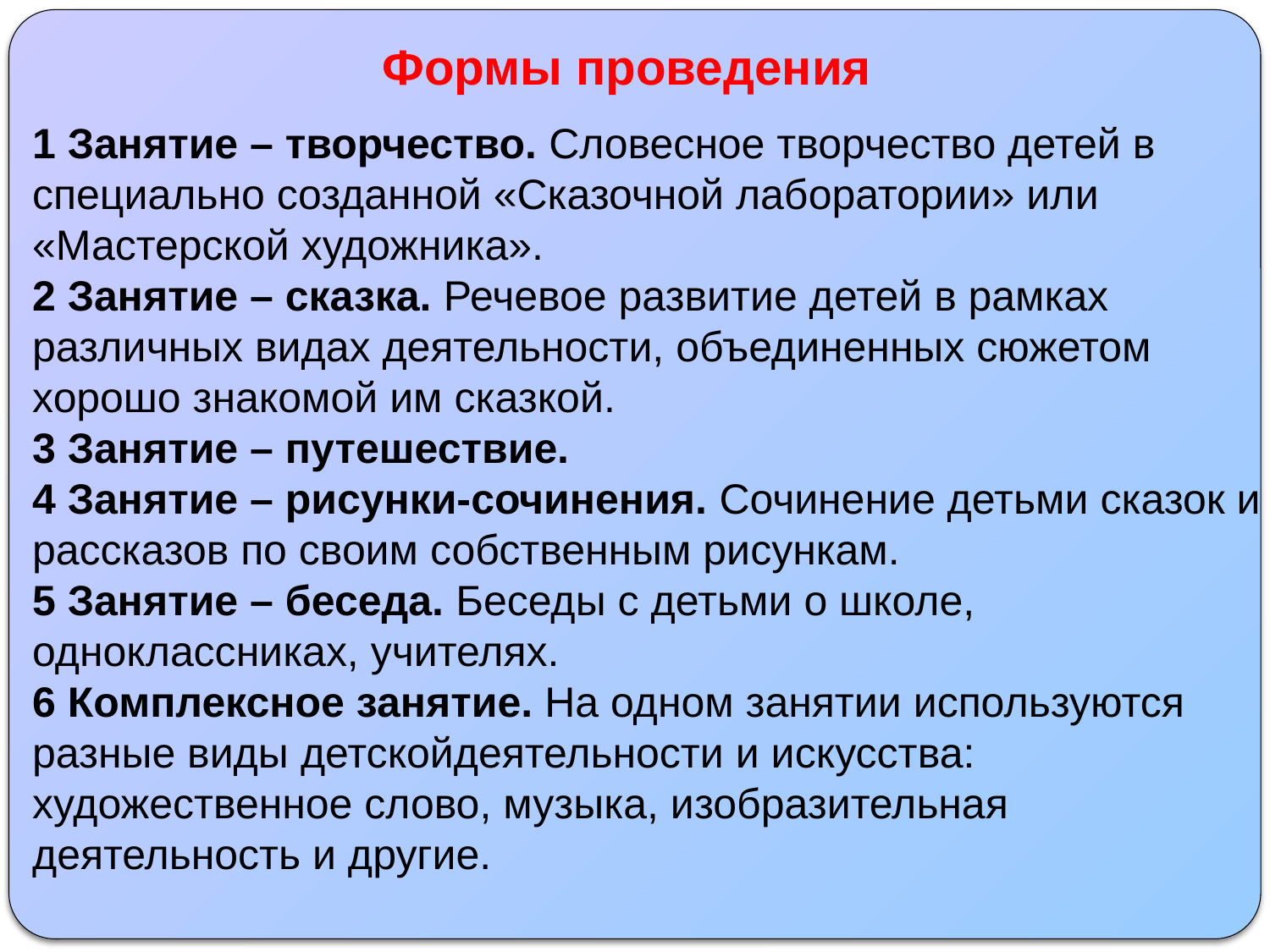

Формы проведения

1 Занятие – творчество. Словесное творчество детей в специально созданной «Сказочной лаборатории» или «Мастерской художника».
2 Занятие – сказка. Речевое развитие детей в рамках различных видах деятельности, объединенных сюжетом хорошо знакомой им сказкой.
3 Занятие – путешествие.
4 Занятие – рисунки-сочинения. Сочинение детьми сказок и рассказов по своим собственным рисункам.
5 Занятие – беседа. Беседы с детьми о школе, одноклассниках, учителях.
6 Комплексное занятие. На одном занятии используются разные виды детскойдеятельности и искусства: художественное слово, музыка, изобразительная деятельность и другие.